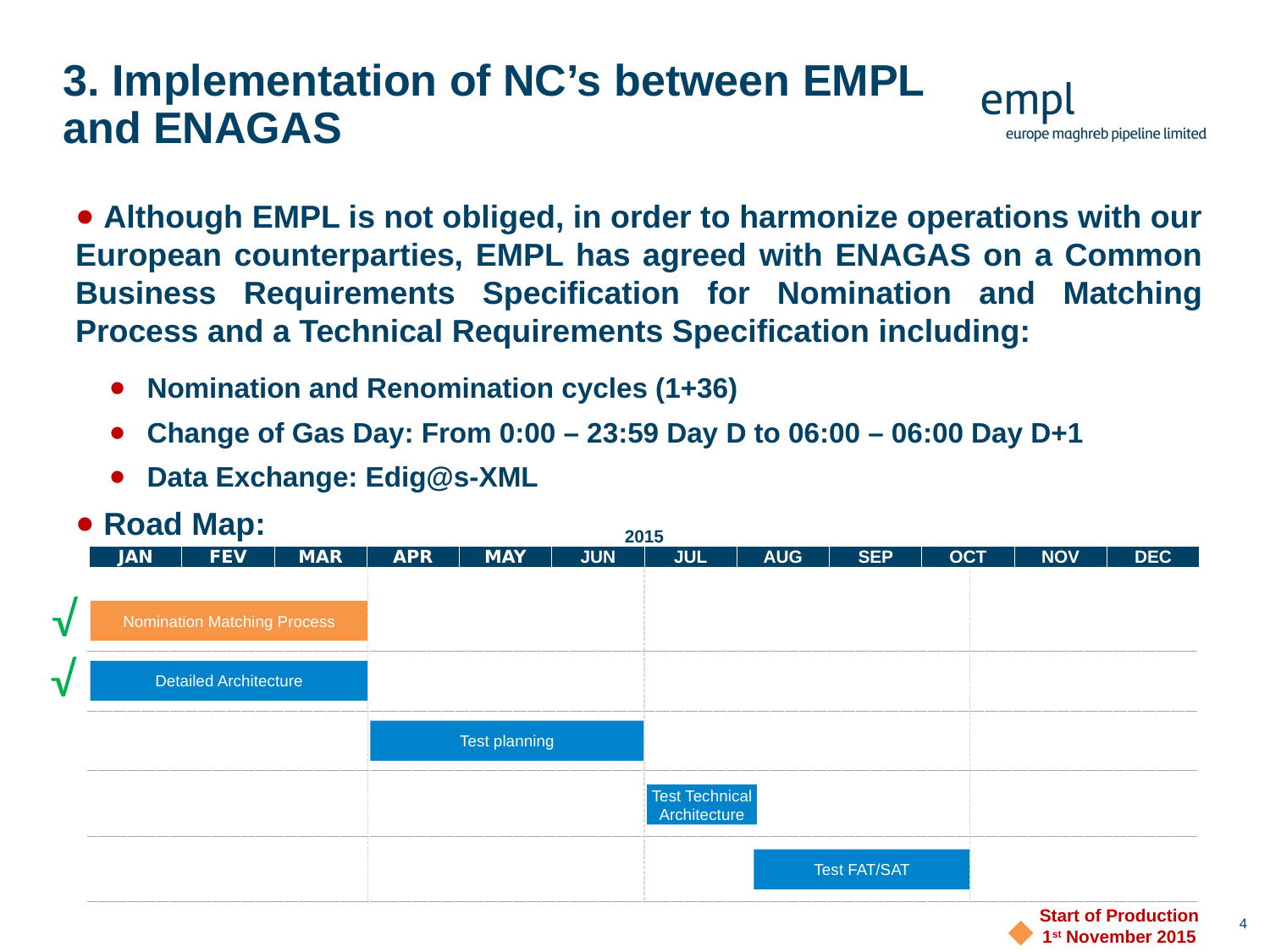

# 3. Implementation of NC’s between EMPL and ENAGAS
 Although EMPL is not obliged, in order to harmonize operations with our European counterparties, EMPL has agreed with ENAGAS on a Common Business Requirements Specification for Nomination and Matching Process and a Technical Requirements Specification including:
 Nomination and Renomination cycles (1+36)
 Change of Gas Day: From 0:00 – 23:59 Day D to 06:00 – 06:00 Day D+1
 Data Exchange: Edig@s-XML
 Road Map:

| 2015 |  |  |  |  |  |  |  |  |  |  |  |
| --- | --- | --- | --- | --- | --- | --- | --- | --- | --- | --- | --- |
| JAN | FEV | MAR | APR | MAY | JUN | JUL | AUG | SEP | OCT | NOV | DEC |
√
Nomination Matching Process
Detailed Architecture
Test planning
√
Test Technical Architecture
Test FAT/SAT
Start of Production
1st November 2015
4